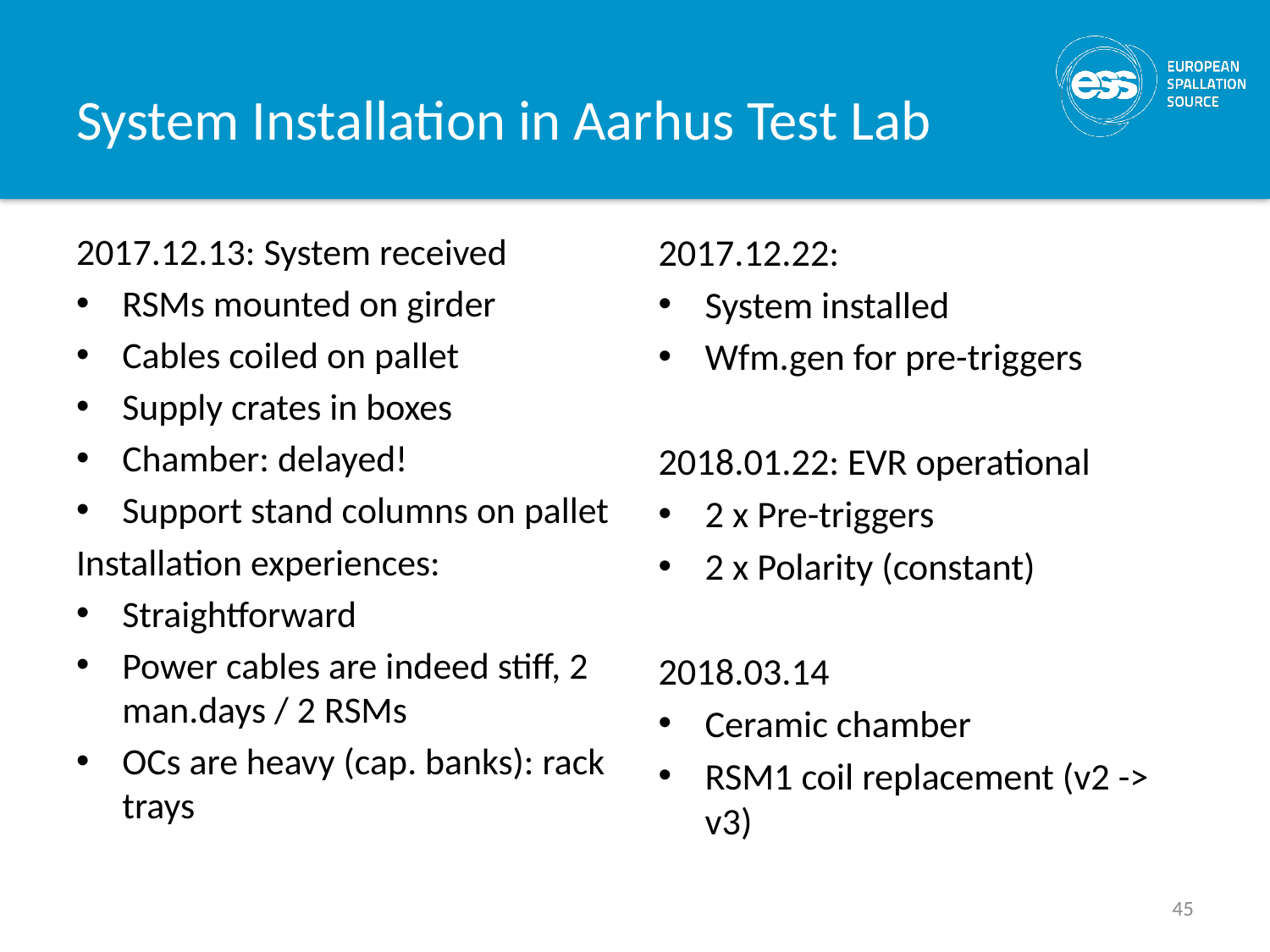

# System Installation in Aarhus Test Lab
2017.12.13: System received
RSMs mounted on girder
Cables coiled on pallet
Supply crates in boxes
Chamber: delayed!
Support stand columns on pallet
Installation experiences:
Straightforward
Power cables are indeed stiff, 2 man.days / 2 RSMs
OCs are heavy (cap. banks): rack trays
2017.12.22:
System installed
Wfm.gen for pre-triggers

2018.01.22: EVR operational
2 x Pre-triggers
2 x Polarity (constant)

2018.03.14
Ceramic chamber
RSM1 coil replacement (v2 -> v3)

45